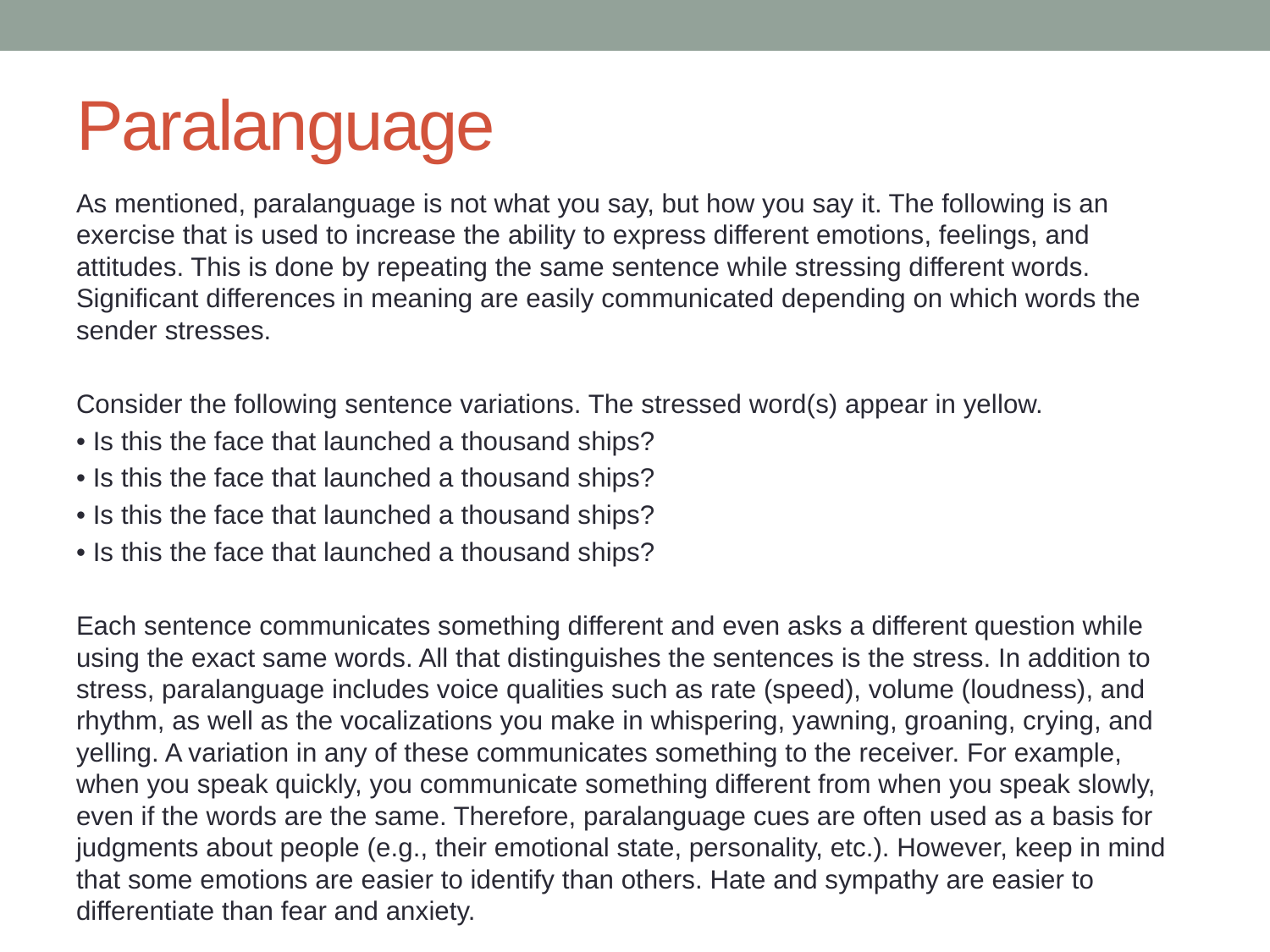

# Paralanguage
As mentioned, paralanguage is not what you say, but how you say it. The following is an exercise that is used to increase the ability to express different emotions, feelings, and attitudes. This is done by repeating the same sentence while stressing different words. Significant differences in meaning are easily communicated depending on which words the sender stresses.

Consider the following sentence variations. The stressed word(s) appear in yellow.
• Is this the face that launched a thousand ships?
• Is this the face that launched a thousand ships?
• Is this the face that launched a thousand ships?
• Is this the face that launched a thousand ships?

Each sentence communicates something different and even asks a different question while using the exact same words. All that distinguishes the sentences is the stress. In addition to stress, paralanguage includes voice qualities such as rate (speed), volume (loudness), and rhythm, as well as the vocalizations you make in whispering, yawning, groaning, crying, and yelling. A variation in any of these communicates something to the receiver. For example, when you speak quickly, you communicate something different from when you speak slowly, even if the words are the same. Therefore, paralanguage cues are often used as a basis for judgments about people (e.g., their emotional state, personality, etc.). However, keep in mind that some emotions are easier to identify than others. Hate and sympathy are easier to differentiate than fear and anxiety.